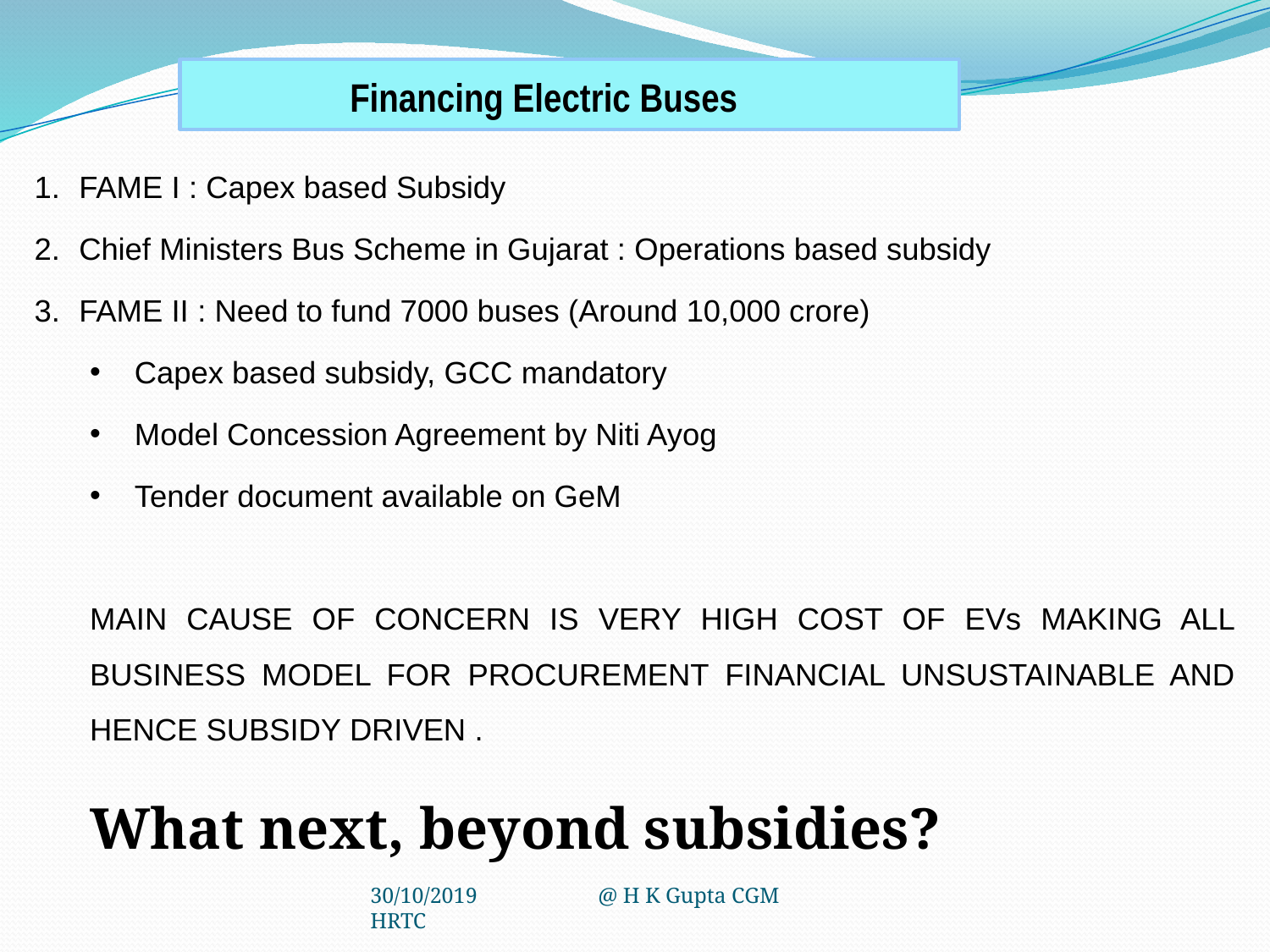

Financing Electric Buses
FAME I : Capex based Subsidy
Chief Ministers Bus Scheme in Gujarat : Operations based subsidy
FAME II : Need to fund 7000 buses (Around 10,000 crore)
Capex based subsidy, GCC mandatory
Model Concession Agreement by Niti Ayog
Tender document available on GeM

MAIN CAUSE OF CONCERN IS VERY HIGH COST OF EVs MAKING ALL BUSINESS MODEL FOR PROCUREMENT FINANCIAL UNSUSTAINABLE AND HENCE SUBSIDY DRIVEN .
What next, beyond subsidies?

30/10/2019                      @ H K Gupta CGM HRTC